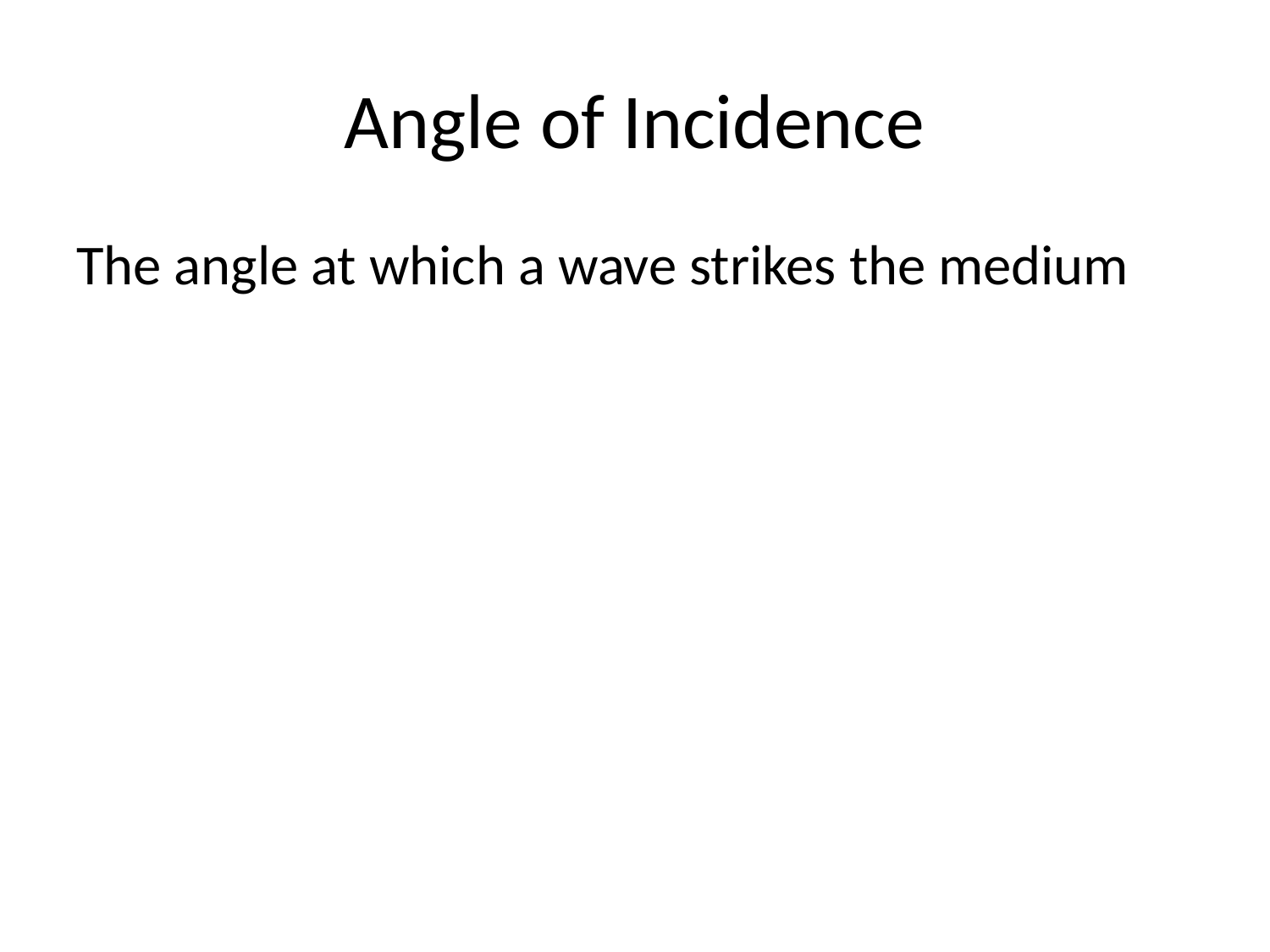

# Angle of Incidence
The angle at which a wave strikes the medium